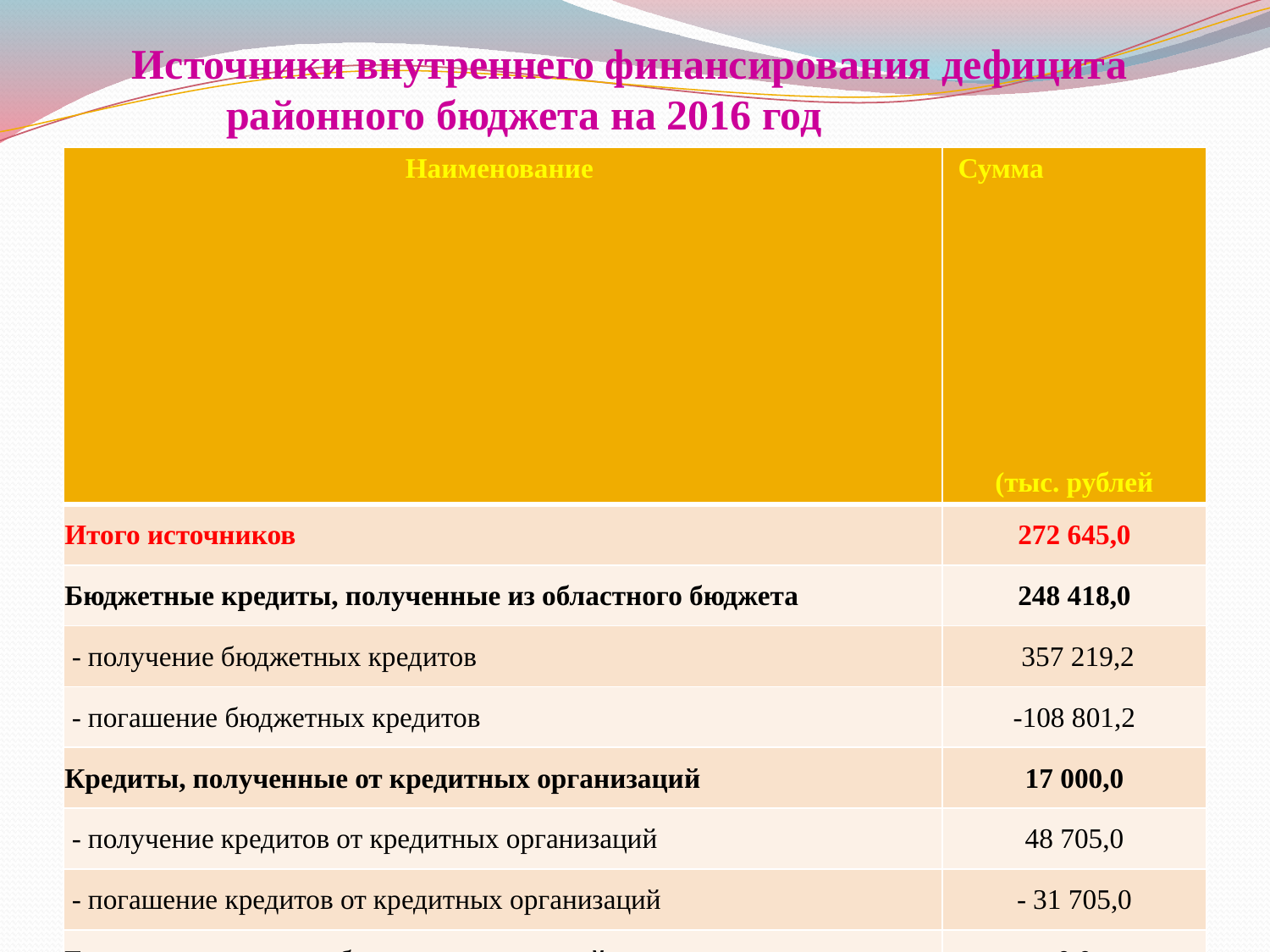

# Источники внутреннего финансирования дефицита районного бюджета на 2016 год
| Наименование | Сумма (тыс. рублей |
| --- | --- |
| Итого источников | 272 645,0 |
| Бюджетные кредиты, полученные из областного бюджета | 248 418,0 |
| - получение бюджетных кредитов | 357 219,2 |
| - погашение бюджетных кредитов | -108 801,2 |
| Кредиты, полученные от кредитных организаций | 17 000,0 |
| - получение кредитов от кредитных организаций | 48 705,0 |
| - погашение кредитов от кредитных организаций | - 31 705,0 |
| Бюджетные кредиты бюджетам поселений | 0,0 |
| - получение бюджетных кредитов | -3 000,0 |
| - погашение бюджетных кредитов | 3 000,0 |
| Изменение остатков средств бюджетов | 7 227,0 |